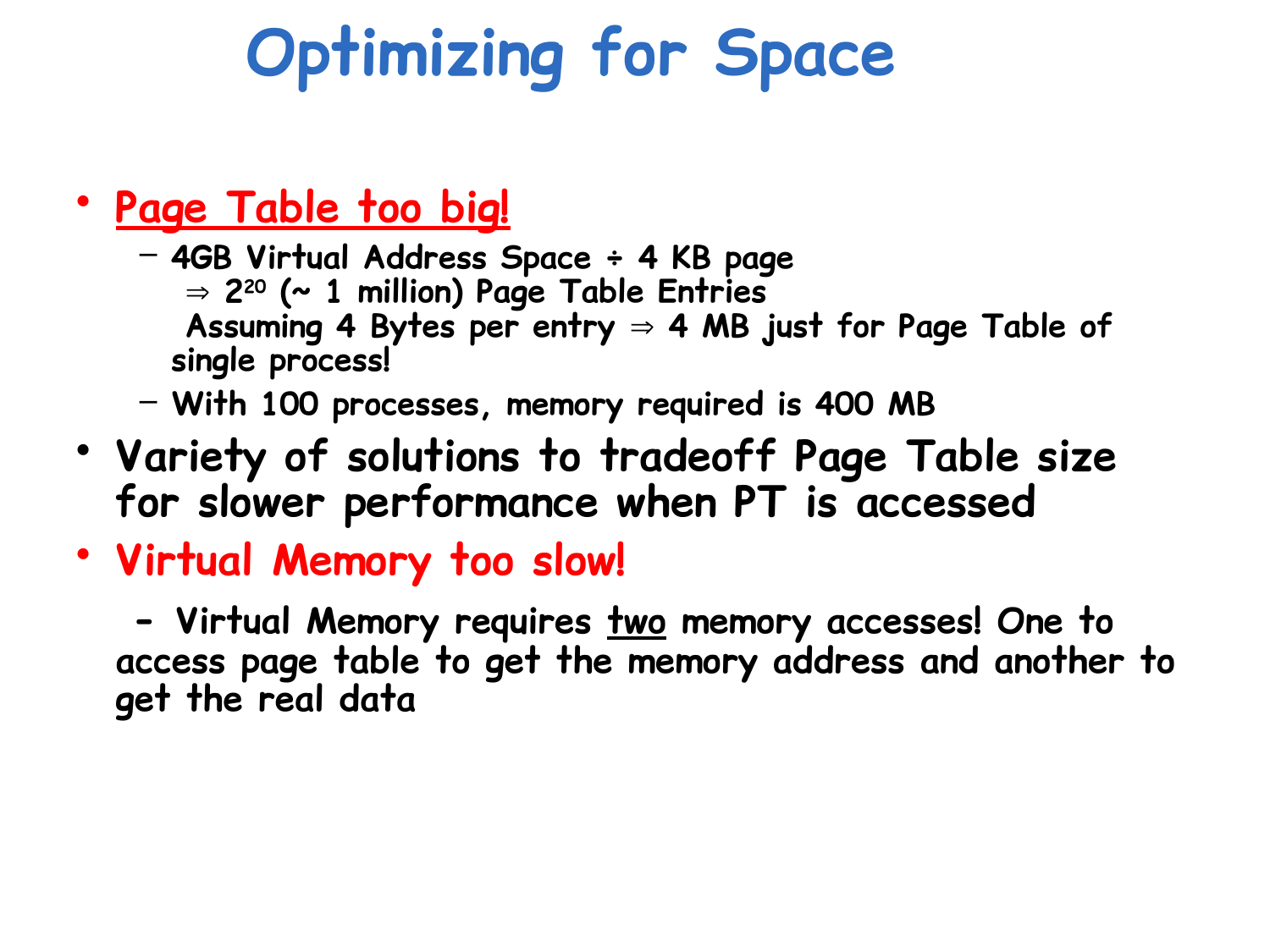

# Optimizing for Space
Page Table too big!
4GB Virtual Address Space ÷ 4 KB page
 ⇒ 220 (~ 1 million) Page Table Entries
 Assuming 4 Bytes per entry ⇒ 4 MB just for Page Table of single process!
With 100 processes, memory required is 400 MB
Variety of solutions to tradeoff Page Table size for slower performance when PT is accessed
Virtual Memory too slow!
   - Virtual Memory requires two memory accesses! One to access page table to get the memory address and another to get the real data